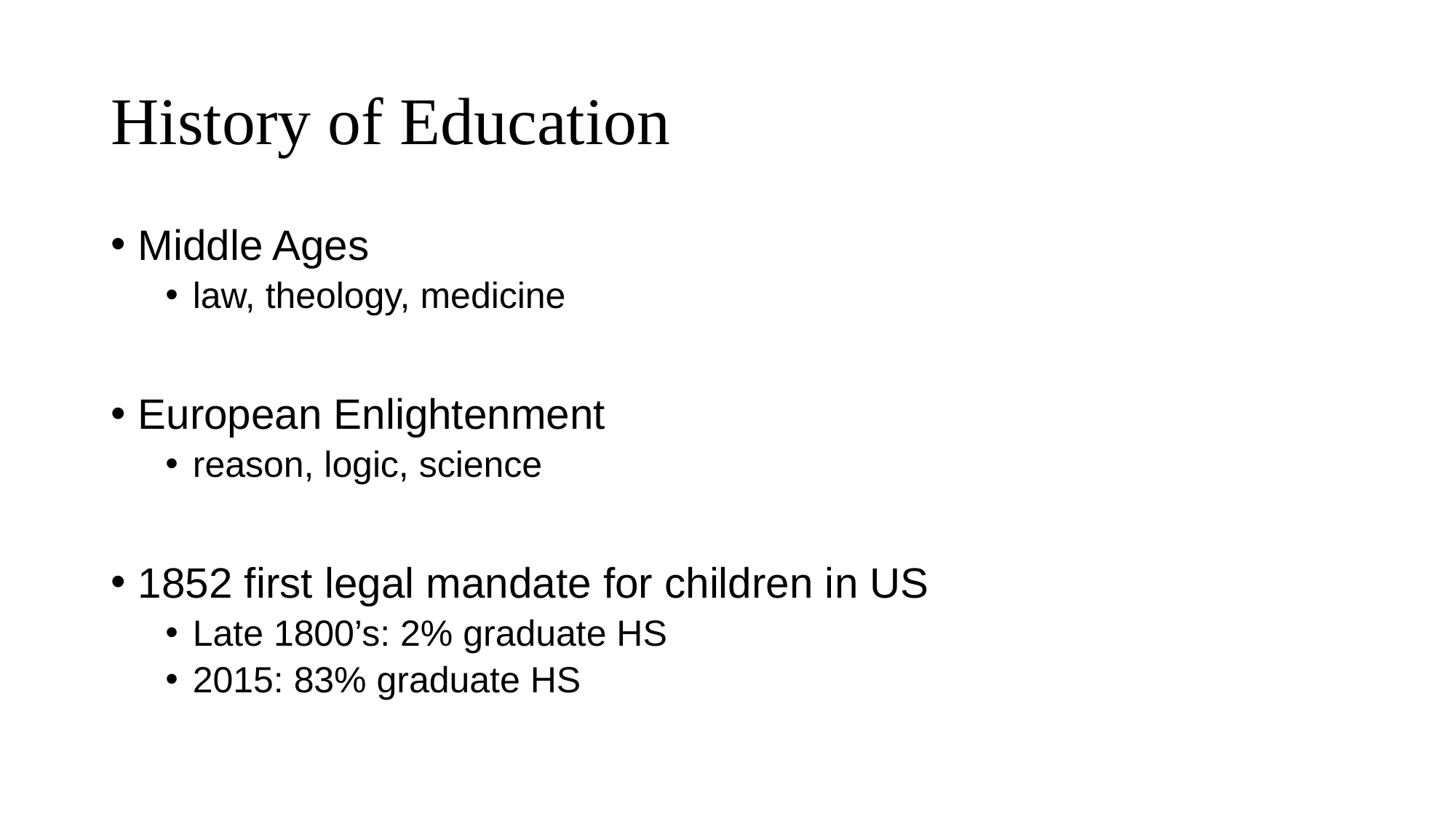

# History of Education
Middle Ages
law, theology, medicine

European Enlightenment
reason, logic, science

1852 first legal mandate for children in US
Late 1800’s: 2% graduate HS
2015: 83% graduate HS